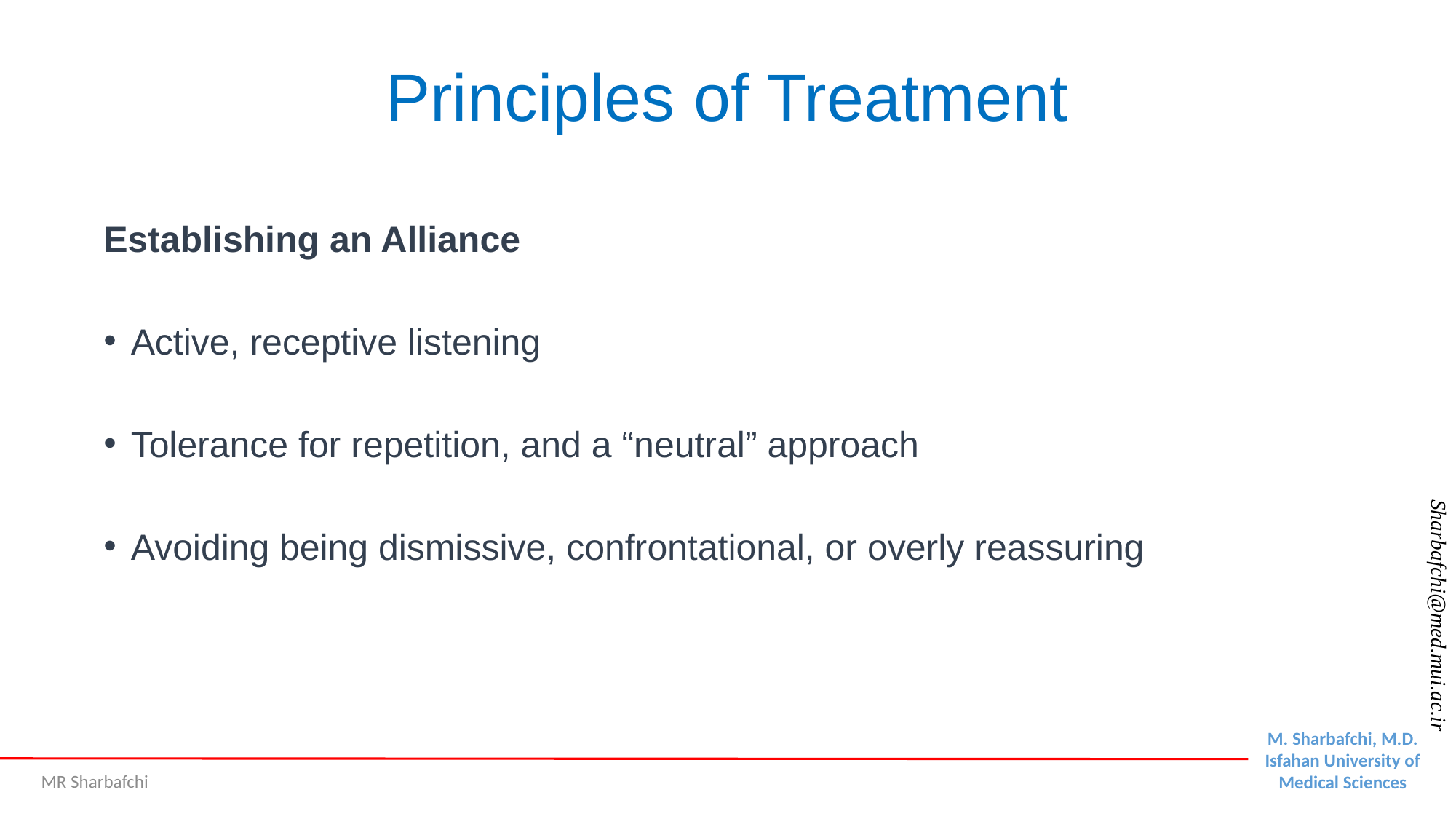

# Principles of Treatment
Establishing an Alliance
Active, receptive listening
Tolerance for repetition, and a “neutral” approach
Avoiding being dismissive, confrontational, or overly reassuring
MR Sharbafchi